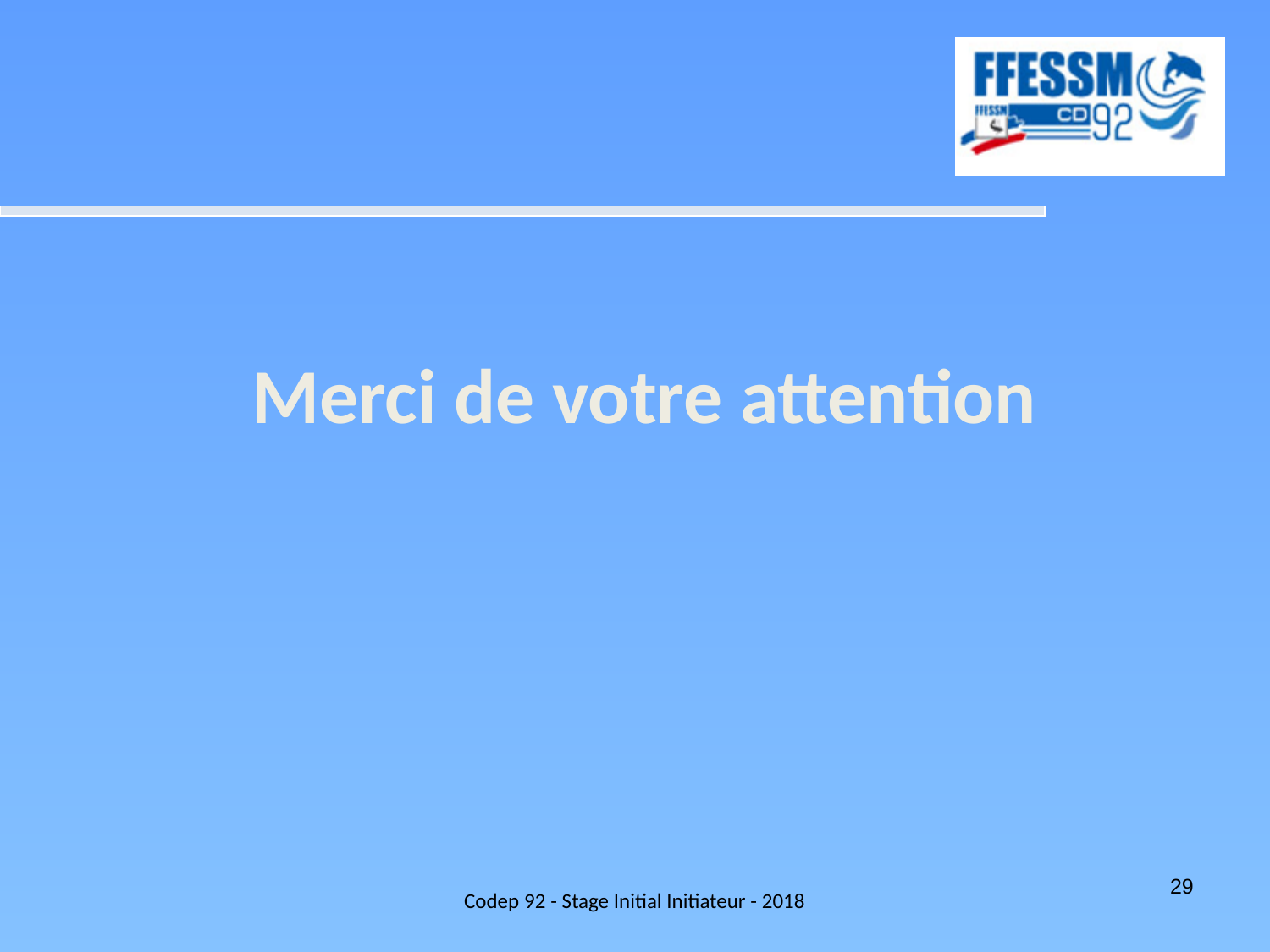

Merci de votre attention
Codep 92 - Stage Initial Initiateur - 2018
29